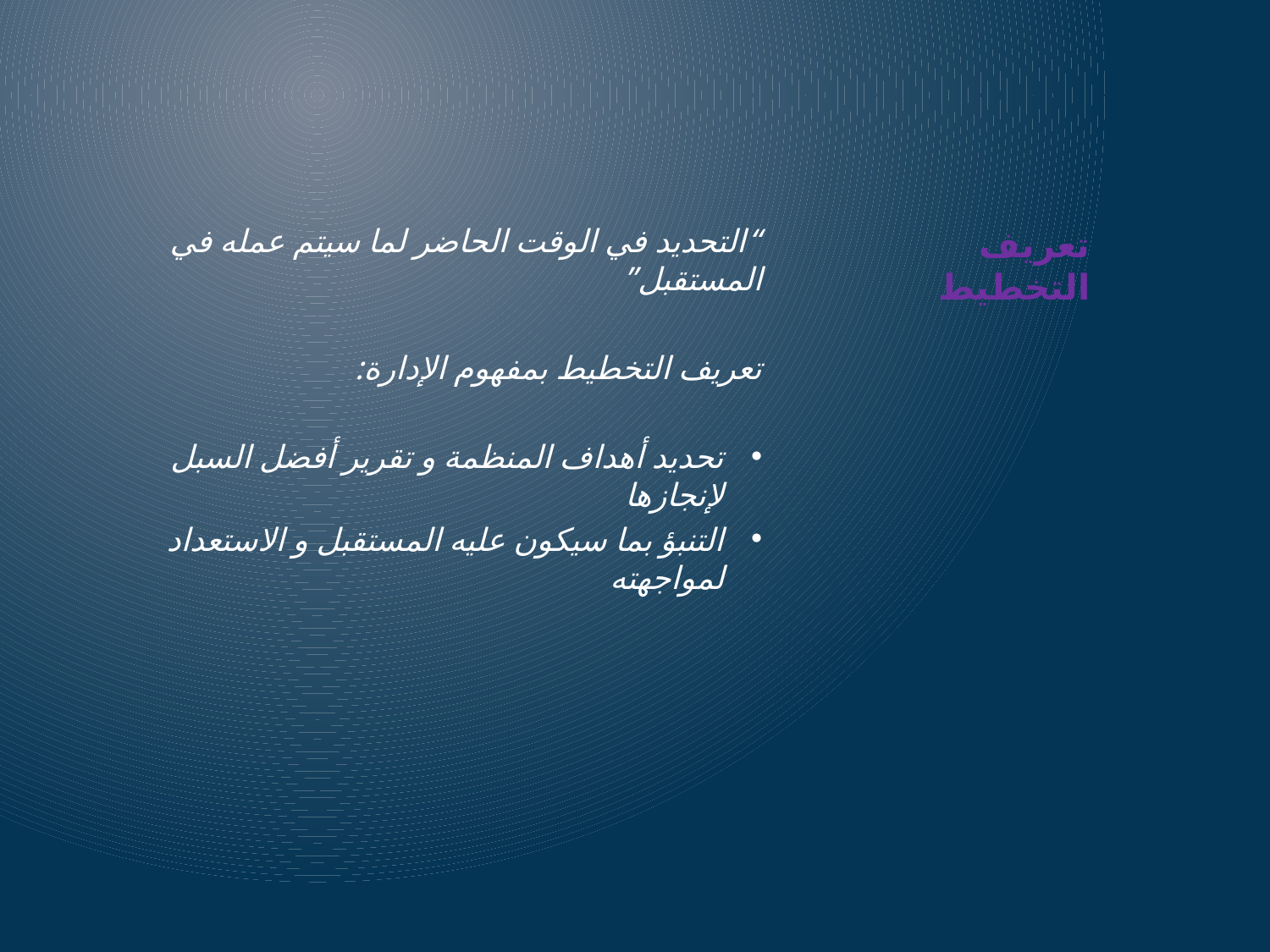

“التحديد في الوقت الحاضر لما سيتم عمله في المستقبل”

تعريف التخطيط بمفهوم الإدارة:

تحديد أهداف المنظمة و تقرير أفضل السبل لإنجازها
التنبؤ بما سيكون عليه المستقبل و الاستعداد لمواجهته
# تعريف التخطيط